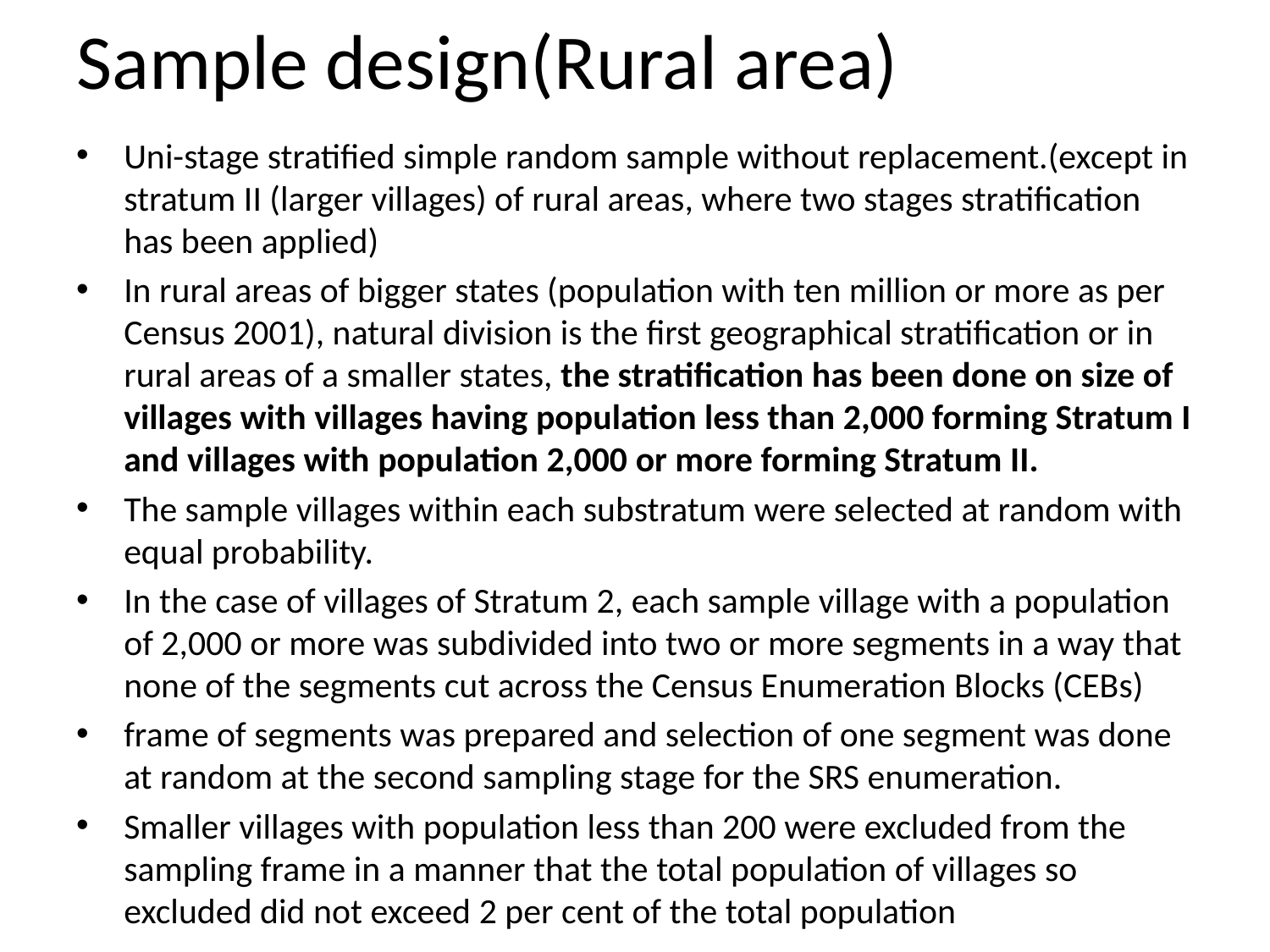

# Sample design(Rural area)
Uni-stage stratified simple random sample without replacement.(except in stratum II (larger villages) of rural areas, where two stages stratification has been applied)
In rural areas of bigger states (population with ten million or more as per Census 2001), natural division is the first geographical stratification or in rural areas of a smaller states, the stratification has been done on size of villages with villages having population less than 2,000 forming Stratum I and villages with population 2,000 or more forming Stratum II.
The sample villages within each substratum were selected at random with equal probability.
In the case of villages of Stratum 2, each sample village with a population of 2,000 or more was subdivided into two or more segments in a way that none of the segments cut across the Census Enumeration Blocks (CEBs)
frame of segments was prepared and selection of one segment was done at random at the second sampling stage for the SRS enumeration.
Smaller villages with population less than 200 were excluded from the sampling frame in a manner that the total population of villages so excluded did not exceed 2 per cent of the total population